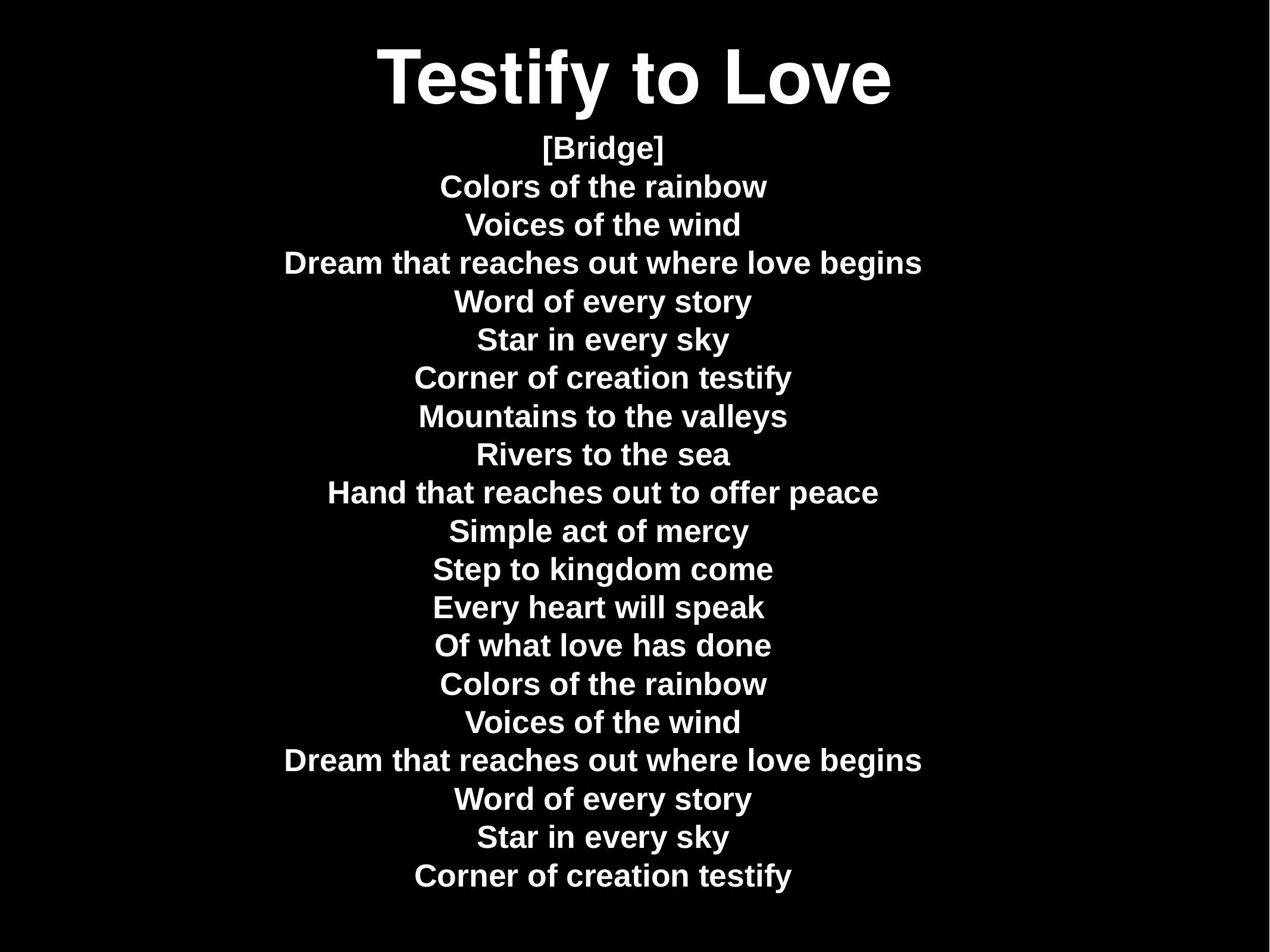

# Testify to Love
[Bridge]
Colors of the rainbow
Voices of the wind
Dream that reaches out where love begins
Word of every story
Star in every sky
Corner of creation testify
Mountains to the valleys
Rivers to the sea
Hand that reaches out to offer peace
Simple act of mercy
Step to kingdom come
Every heart will speak
Of what love has done
Colors of the rainbow
Voices of the wind
Dream that reaches out where love begins
Word of every story
Star in every sky
Corner of creation testify